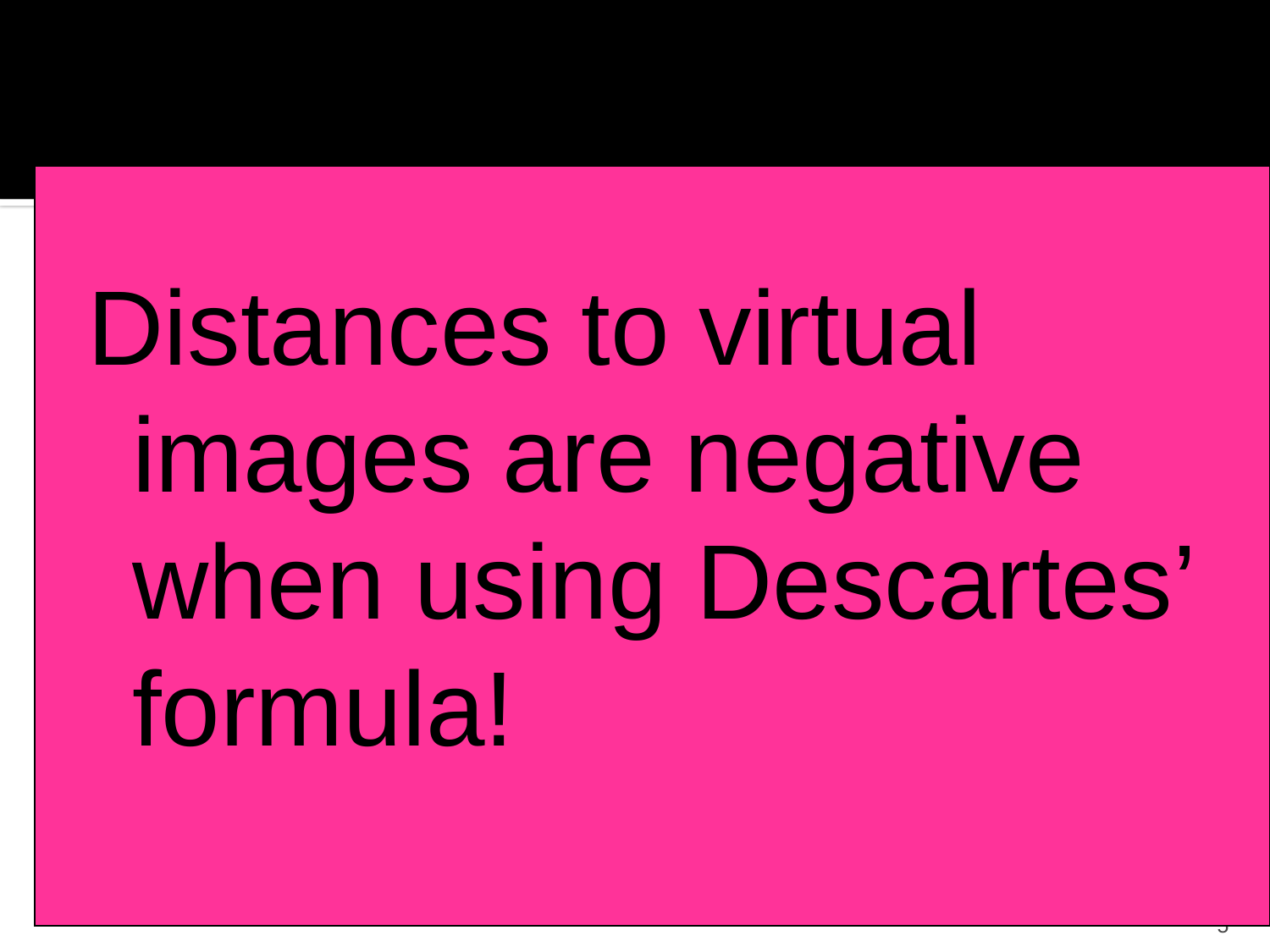

Distances to virtual images are negative when using Descartes’ formula!
5